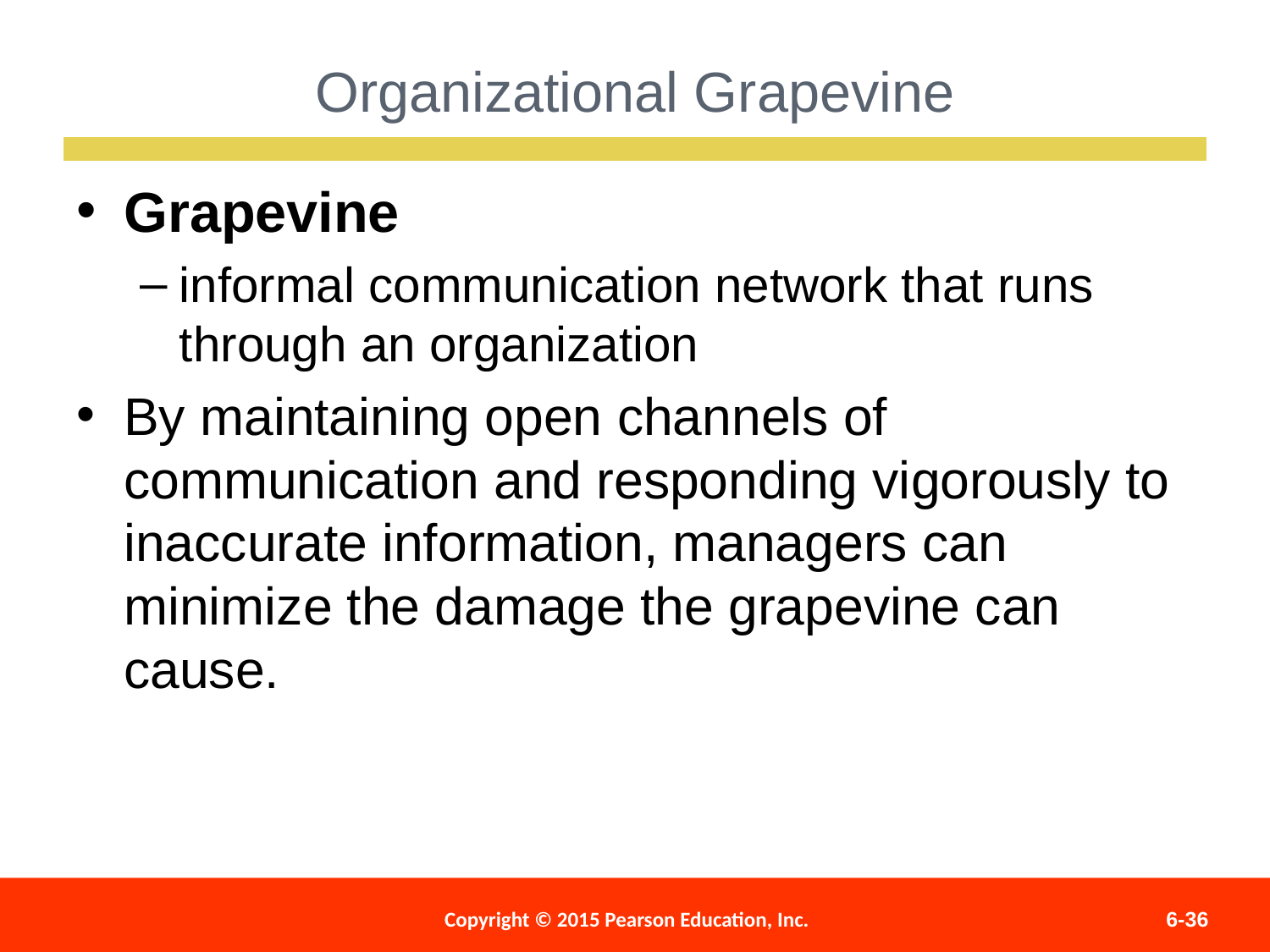

Organizational Grapevine
Grapevine
informal communication network that runs through an organization
By maintaining open channels of communication and responding vigorously to inaccurate information, managers can minimize the damage the grapevine can cause.